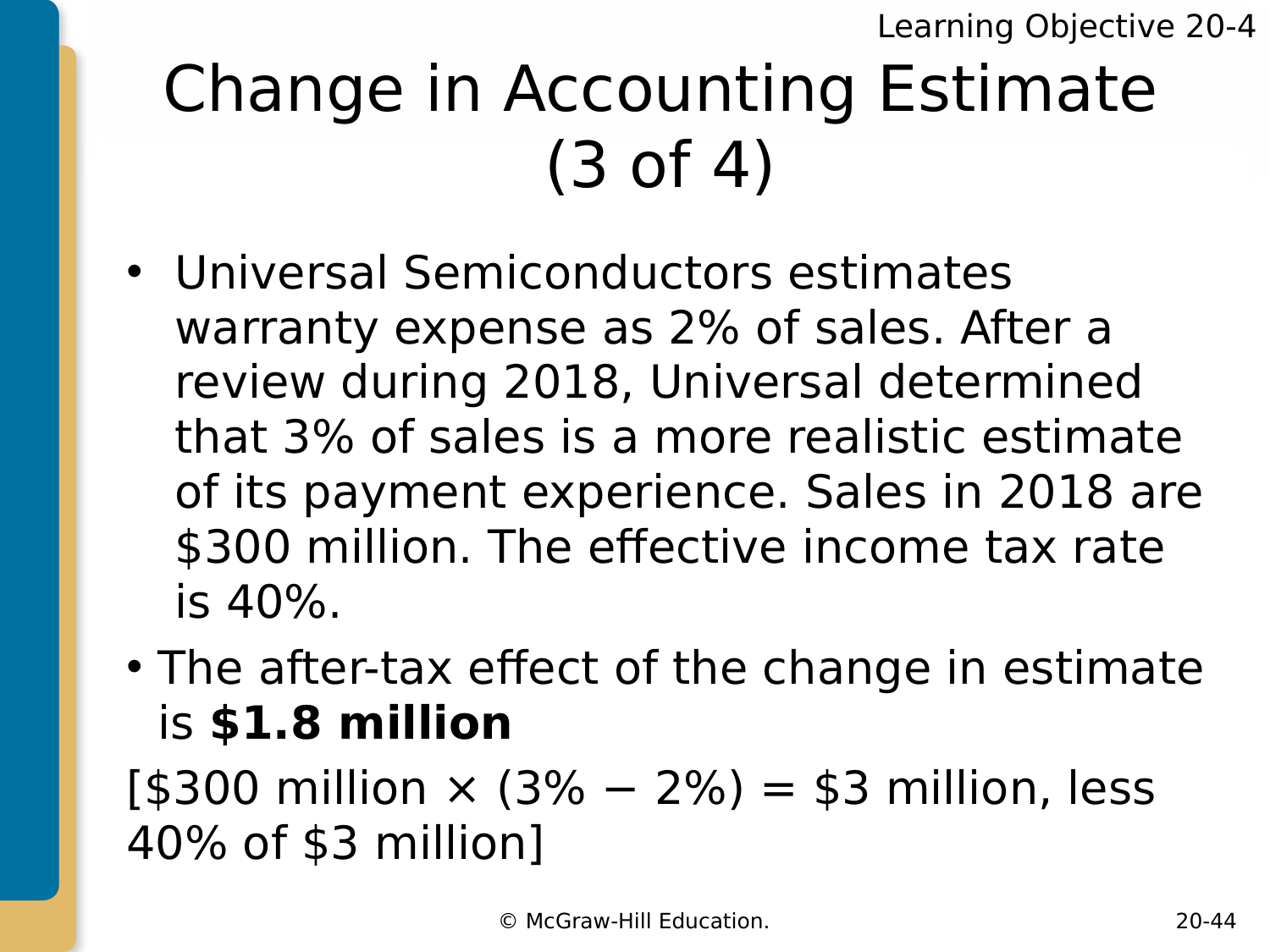

Learning Objective 20-4
# Change in Accounting Estimate (3 of 4)
Universal Semiconductors estimates warranty expense as 2% of sales. After a review during 2018, Universal determined that 3% of sales is a more realistic estimate of its payment experience. Sales in 2018 are $300 million. The effective income tax rate is 40%.
The after-tax effect of the change in estimate is $1.8 million
[$300 million × (3% − 2%) = $3 million, less 40% of $3 million]